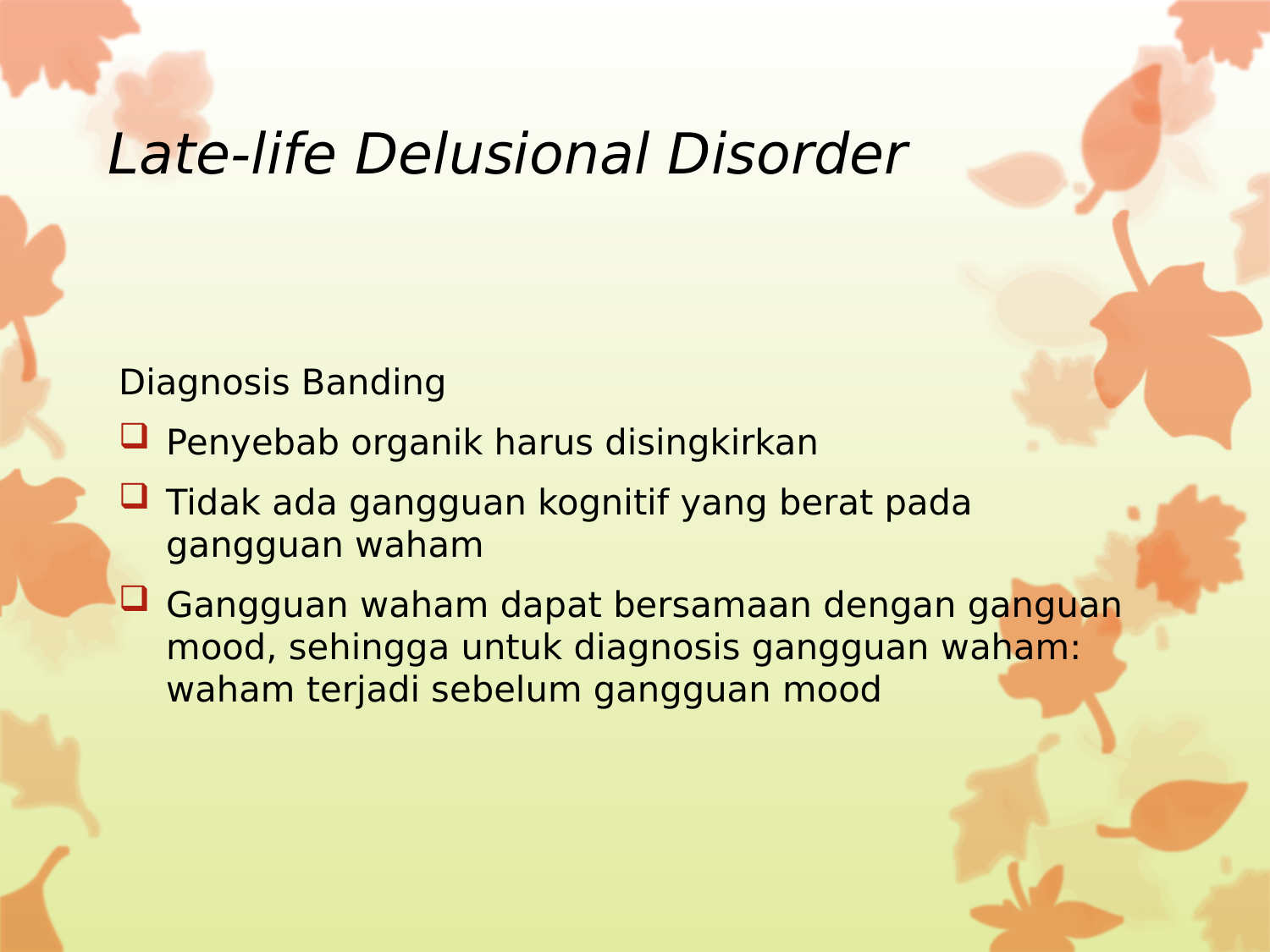

# Late-life Delusional Disorder
Diagnosis Banding
Penyebab organik harus disingkirkan
Tidak ada gangguan kognitif yang berat pada gangguan waham
Gangguan waham dapat bersamaan dengan ganguan mood, sehingga untuk diagnosis gangguan waham: waham terjadi sebelum gangguan mood